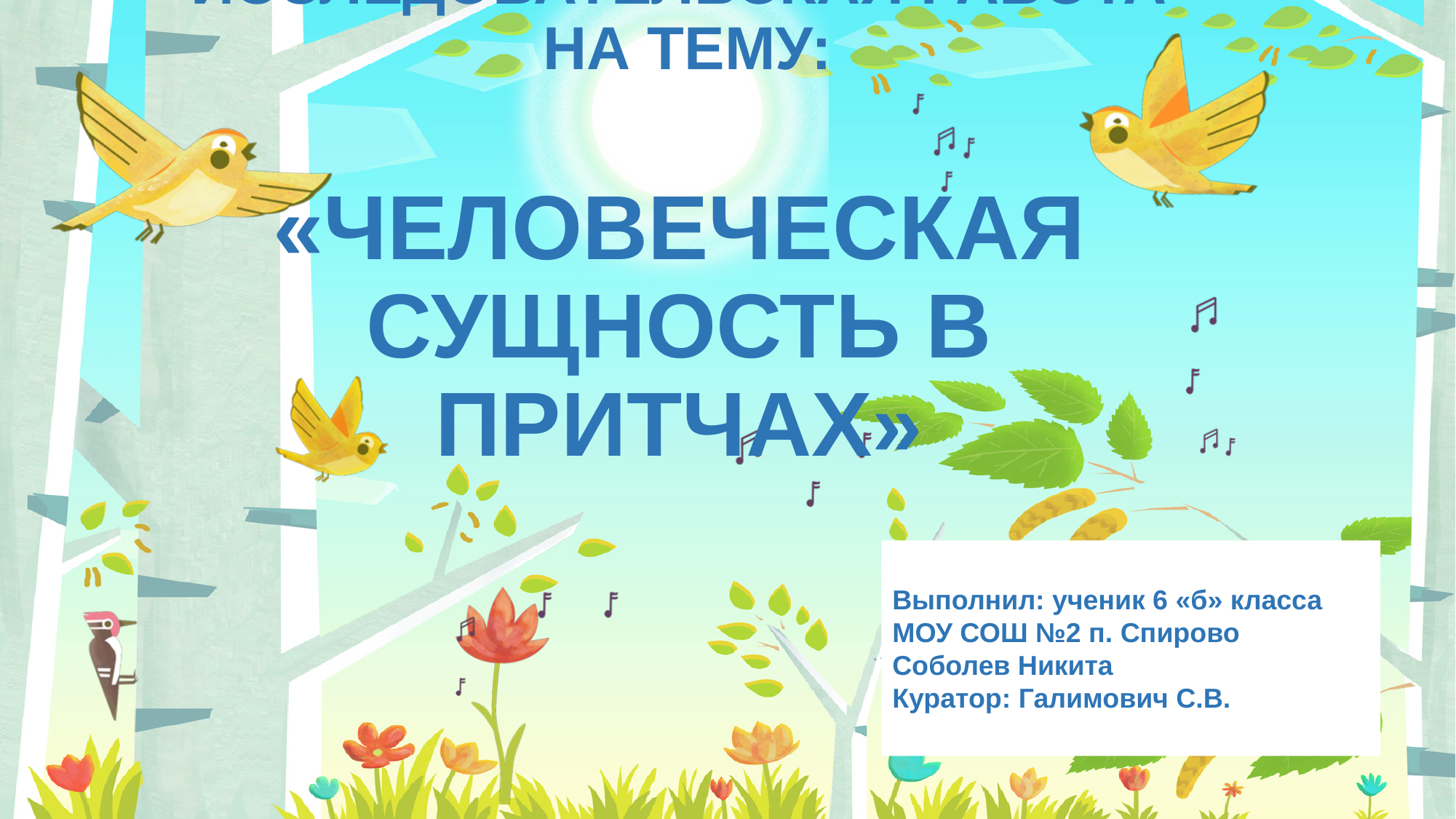

# ИССЛЕДОВАТЕЛЬСКАЯ РАБОТА НА ТЕМУ: «ЧЕЛОВЕЧЕСКАЯ СУЩНОСТЬ В ПРИТЧАХ»
Выполнил: ученик 6 «б» класса
МОУ СОШ №2 п. Спирово
Соболев Никита
Куратор: Галимович С.В.